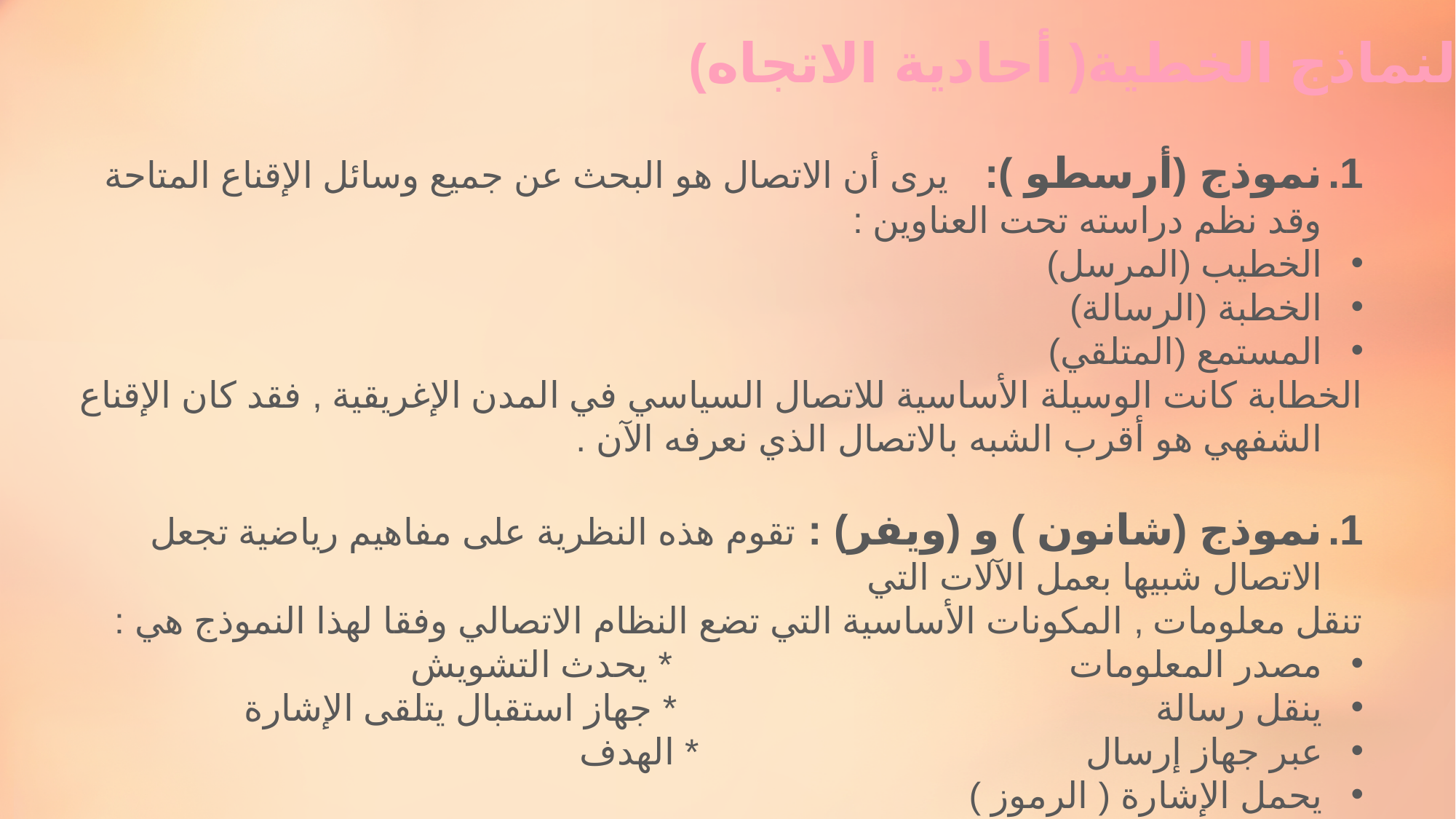

ثانيا :النماذج الخطية( أحادية الاتجاه)
نموذج (أرسطو ):   يرى أن الاتصال هو البحث عن جميع وسائل الإقناع المتاحة وقد نظم دراسته تحت العناوين :
الخطيب (المرسل)
الخطبة (الرسالة)
المستمع (المتلقي)
الخطابة كانت الوسيلة الأساسية للاتصال السياسي في المدن الإغريقية , فقد كان الإقناع الشفهي هو أقرب الشبه بالاتصال الذي نعرفه الآن .

نموذج (شانون ) و (ويفر) : تقوم هذه النظرية على مفاهيم رياضية تجعل الاتصال شبيها بعمل الآلات التي
تنقل معلومات , المكونات الأساسية التي تضع النظام الاتصالي وفقا لهذا النموذج هي :
مصدر المعلومات                                       * يحدث التشويش
ينقل رسالة                                               * جهاز استقبال يتلقى الإشارة
عبر جهاز إرسال                                      * الهدف
يحمل الإشارة ( الرموز )